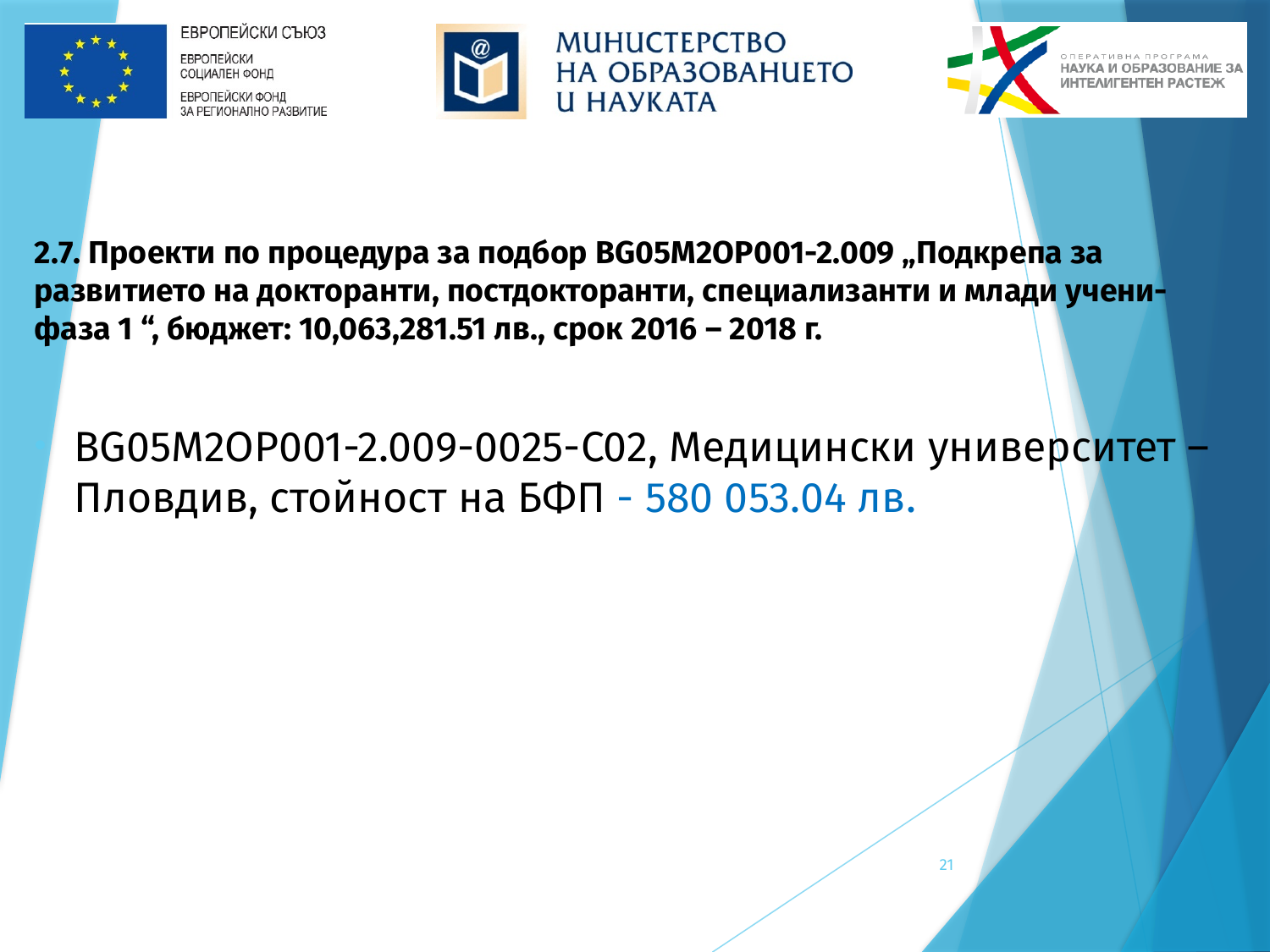

2.7. Проекти по процедура за подбор BG05M2ОP001-2.009 „Подкрепа за развитието на докторанти, постдокторанти, специализанти и млади учени- фаза 1 “, бюджет: 10,063,281.51 лв., срок 2016 – 2018 г.

BG05M2OP001-2.009-0025-C02, Медицински университет – Пловдив, стойност на БФП - 580 053.04 лв.
21